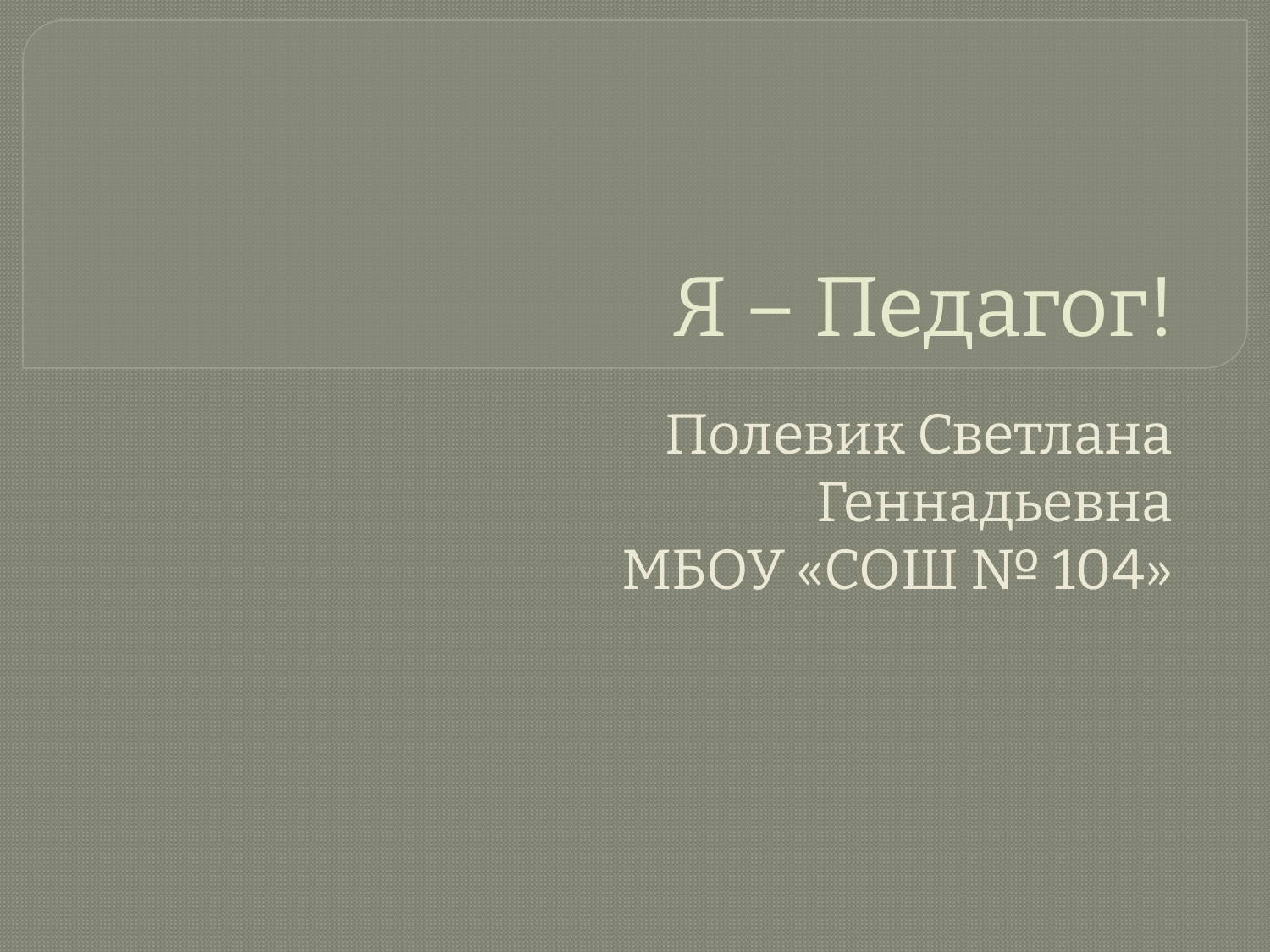

# Я – Педагог!
Полевик Светлана Геннадьевна
МБОУ «СОШ № 104»